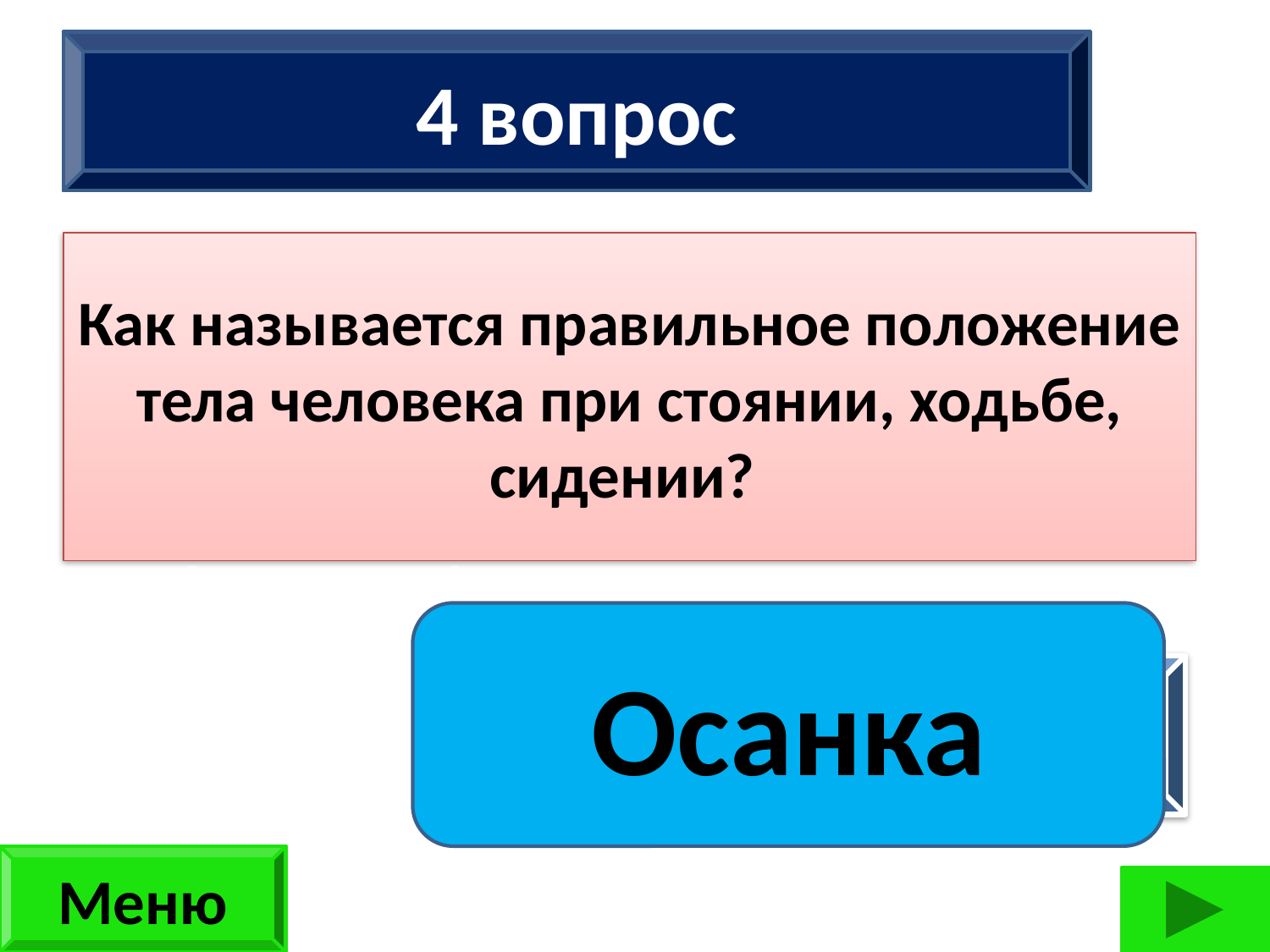

4 вопрос
Как называется правильное положение тела человека при стоянии, ходьбе, сидении?
Сколько ног имеют 2 жука, 3 паука, 2 ужа, 3 чижа? (42 ноги)
Осанка
ответ
Меню